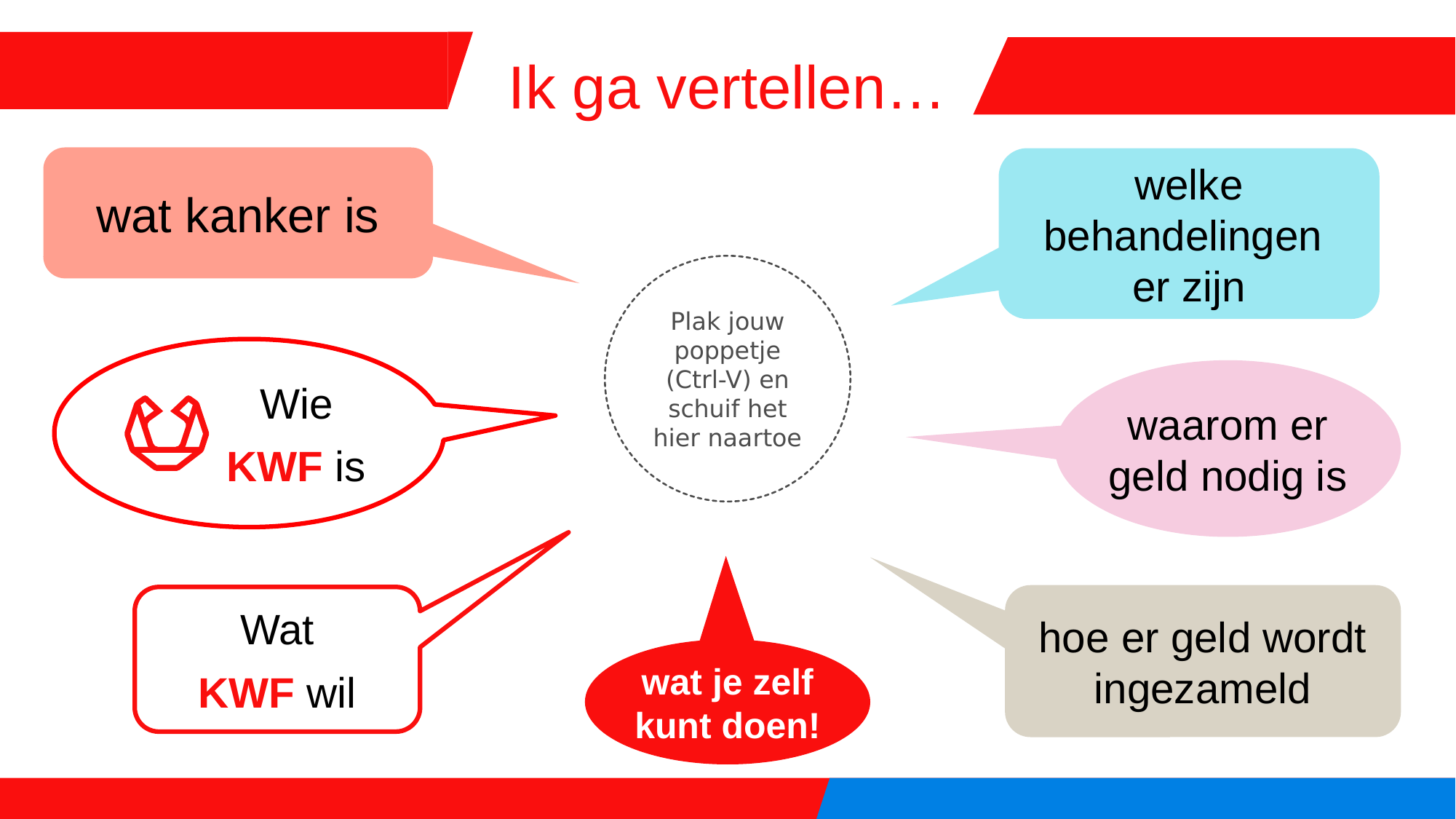

Ik ga vertellen…

wat kanker is
welke behandelingen
er zijn
Plak jouw poppetje (Ctrl-V) en schuif het hier naartoe
        Wie
        KWF is

waarom er geld nodig is
hoe er geld wordt ingezameld
Wat
KWF wil
wat je zelf kunt doen!